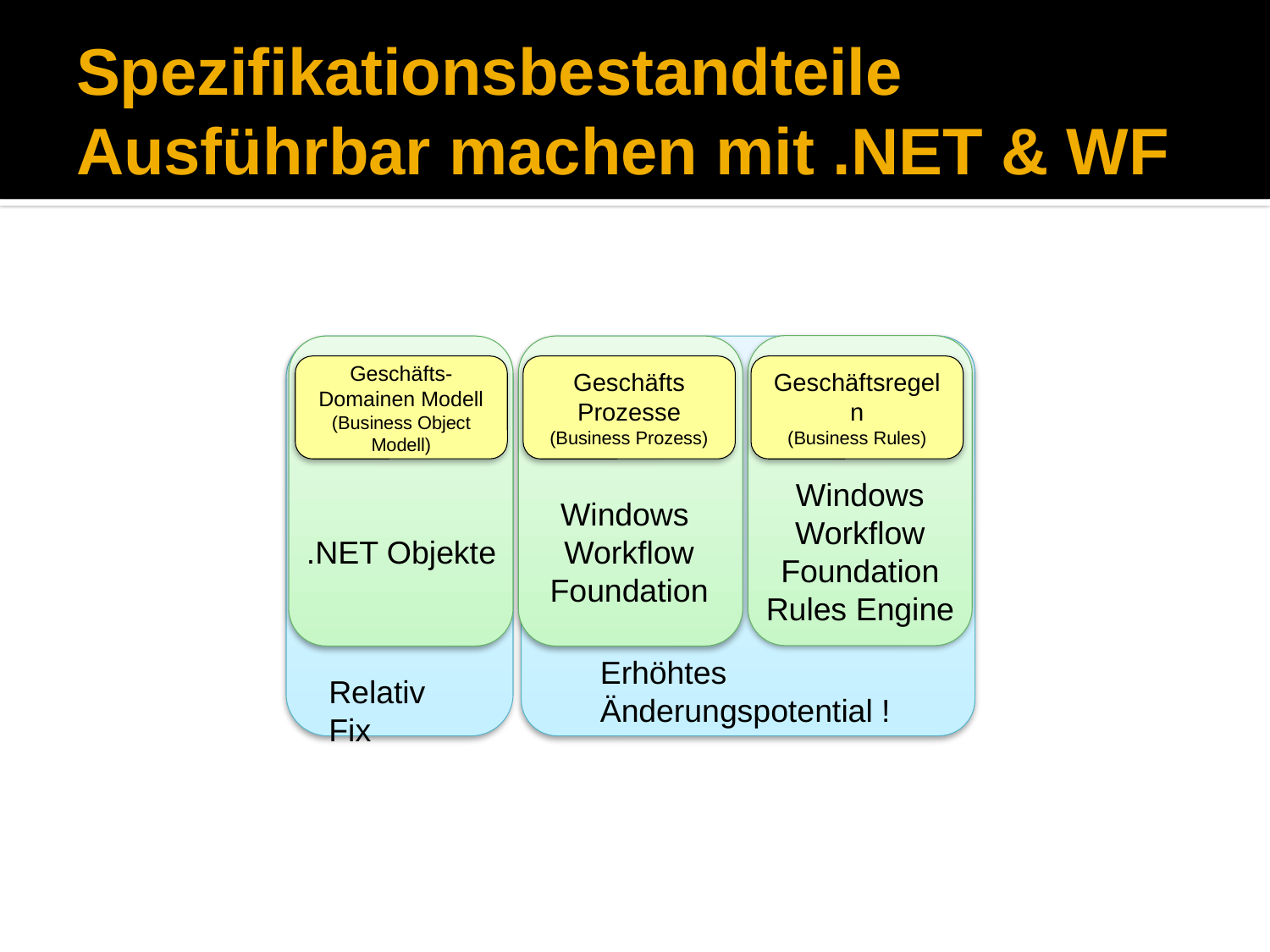

# Spezifikationsbestandteile Ausführbar machen mit .NET & WF

Windows
Workflow
Foundation
Rules Engine

Relativ Fix

.NET Objekte

Windows
Workflow
Foundation

Erhöhtes
Änderungspotential !
Geschäfts-Domainen Modell
(Business Object Modell)
Geschäfts Prozesse
(Business Prozess)
Geschäftsregeln
(Business Rules)